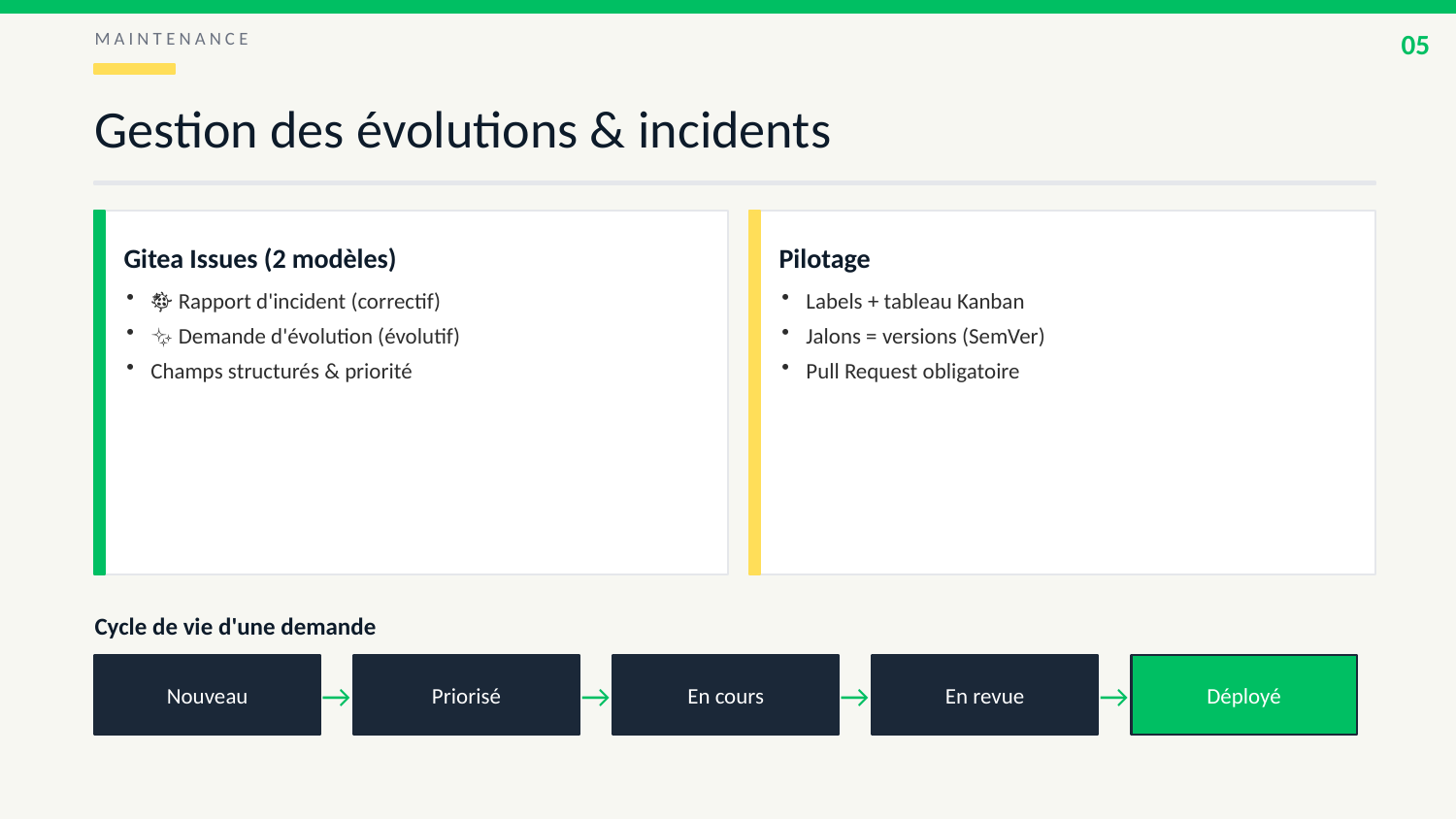

05
MAINTENANCE

Gestion des évolutions & incidents

Gitea Issues (2 modèles)
Pilotage
🐞 Rapport d'incident (correctif)
✨ Demande d'évolution (évolutif)
Champs structurés & priorité
Labels + tableau Kanban
Jalons = versions (SemVer)
Pull Request obligatoire
Cycle de vie d'une demande

Nouveau
→

Priorisé
→

En cours
→

En revue
→

Déployé